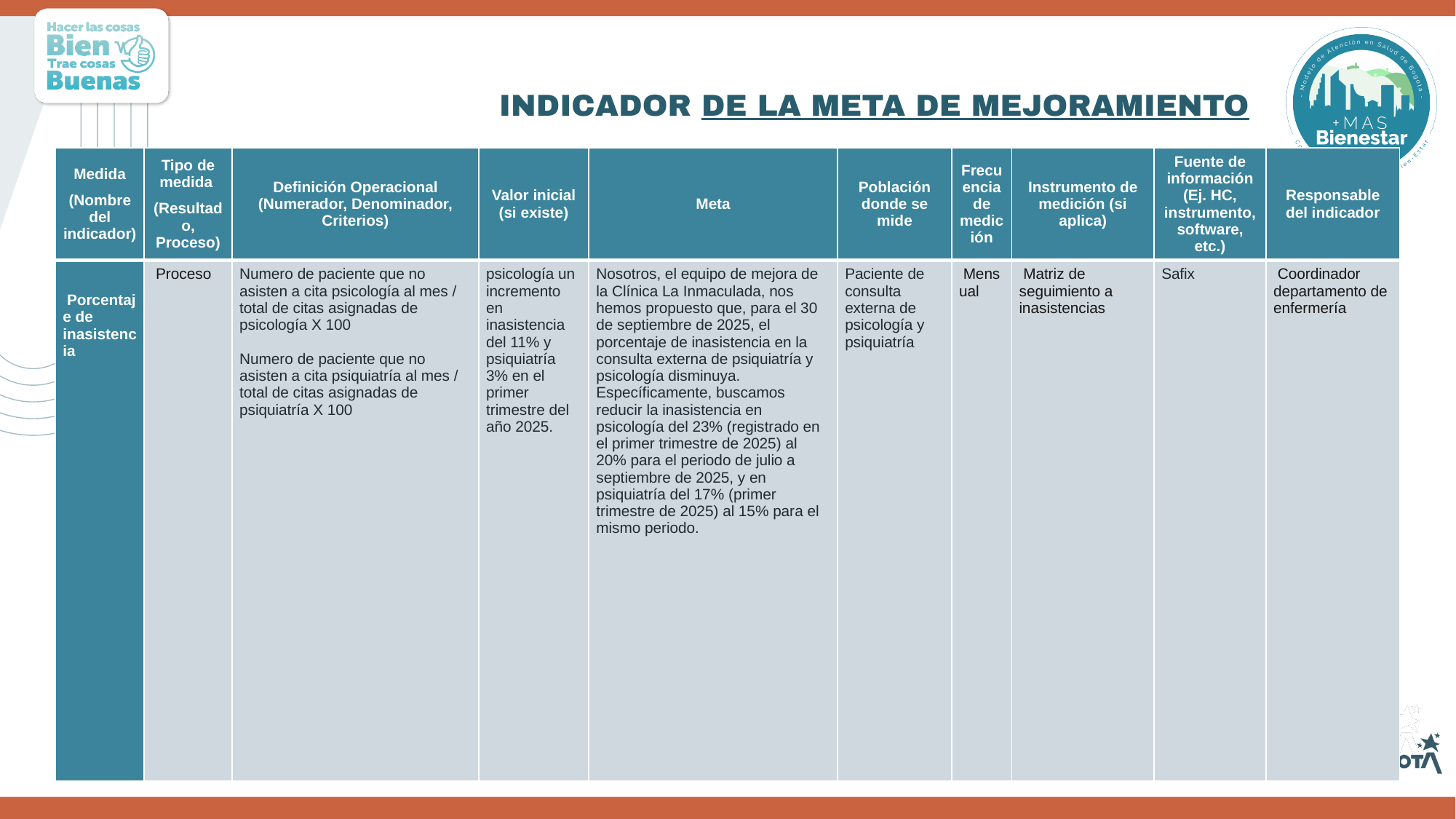

INDICADOR DE LA META DE MEJORAMIENTO
| Medida (Nombre del indicador) | Tipo de medida (Resultado, Proceso) | Definición Operacional (Numerador, Denominador, Criterios) | Valor inicial (si existe) | Meta | Población donde se mide | Frecuencia de medición | Instrumento de medición (si aplica) | Fuente de información (Ej. HC, instrumento, software, etc.) | Responsable del indicador |
| --- | --- | --- | --- | --- | --- | --- | --- | --- | --- |
| Porcentaje de inasistencia | Proceso | Numero de paciente que no asisten a cita psicología al mes / total de citas asignadas de psicología X 100 Numero de paciente que no asisten a cita psiquiatría al mes / total de citas asignadas de psiquiatría X 100 | psicología un incremento en inasistencia del 11% y psiquiatría 3% en el primer trimestre del año 2025. | Nosotros, el equipo de mejora de la Clínica La Inmaculada, nos hemos propuesto que, para el 30 de septiembre de 2025, el porcentaje de inasistencia en la consulta externa de psiquiatría y psicología disminuya. Específicamente, buscamos reducir la inasistencia en psicología del 23% (registrado en el primer trimestre de 2025) al 20% para el periodo de julio a septiembre de 2025, y en psiquiatría del 17% (primer trimestre de 2025) al 15% para el mismo periodo. | Paciente de consulta externa de psicología y psiquiatría | Mensual | Matriz de seguimiento a inasistencias | Safix | Coordinador departamento de enfermería |